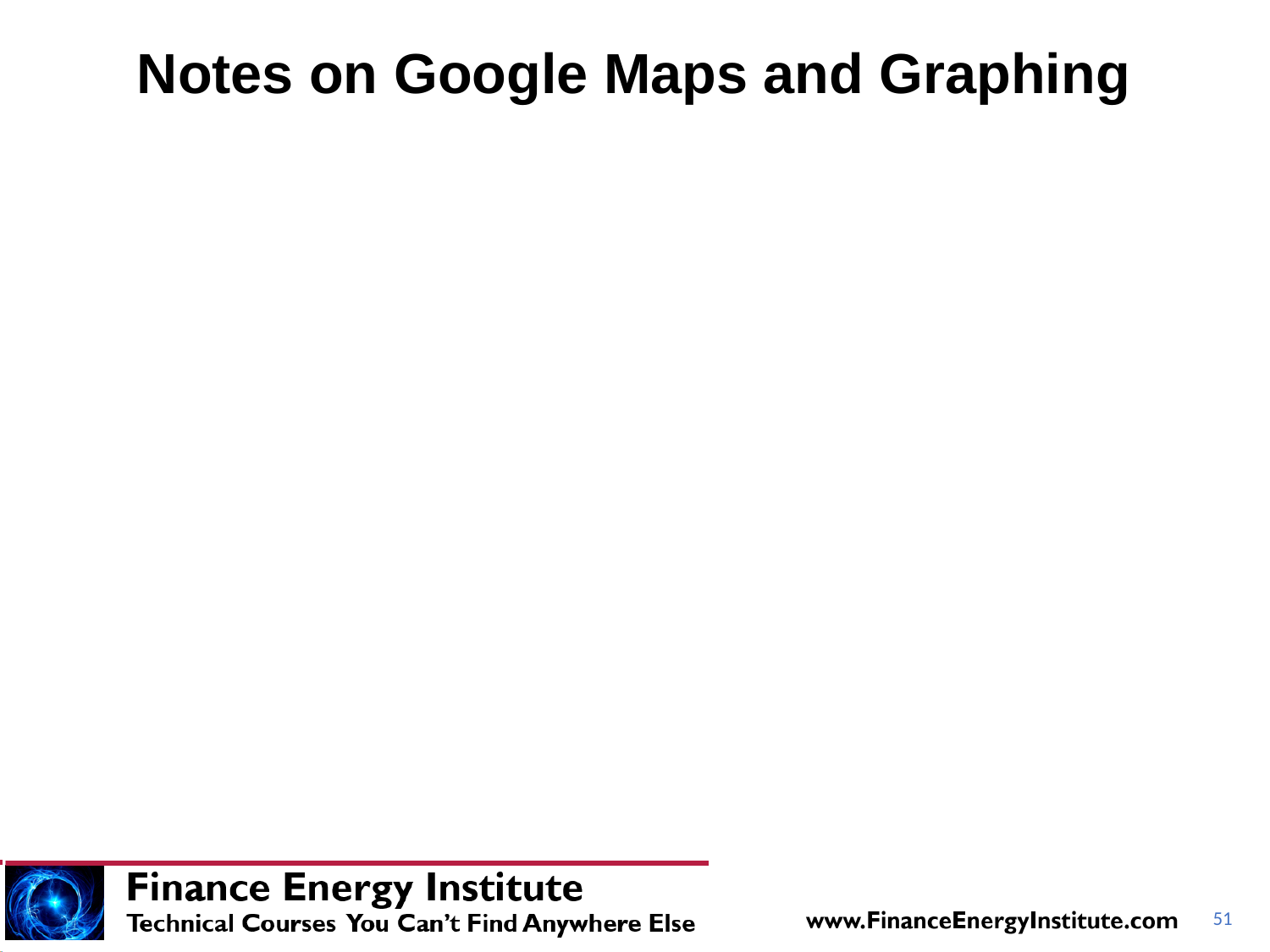

# Notes on Google Maps and Graphing

51